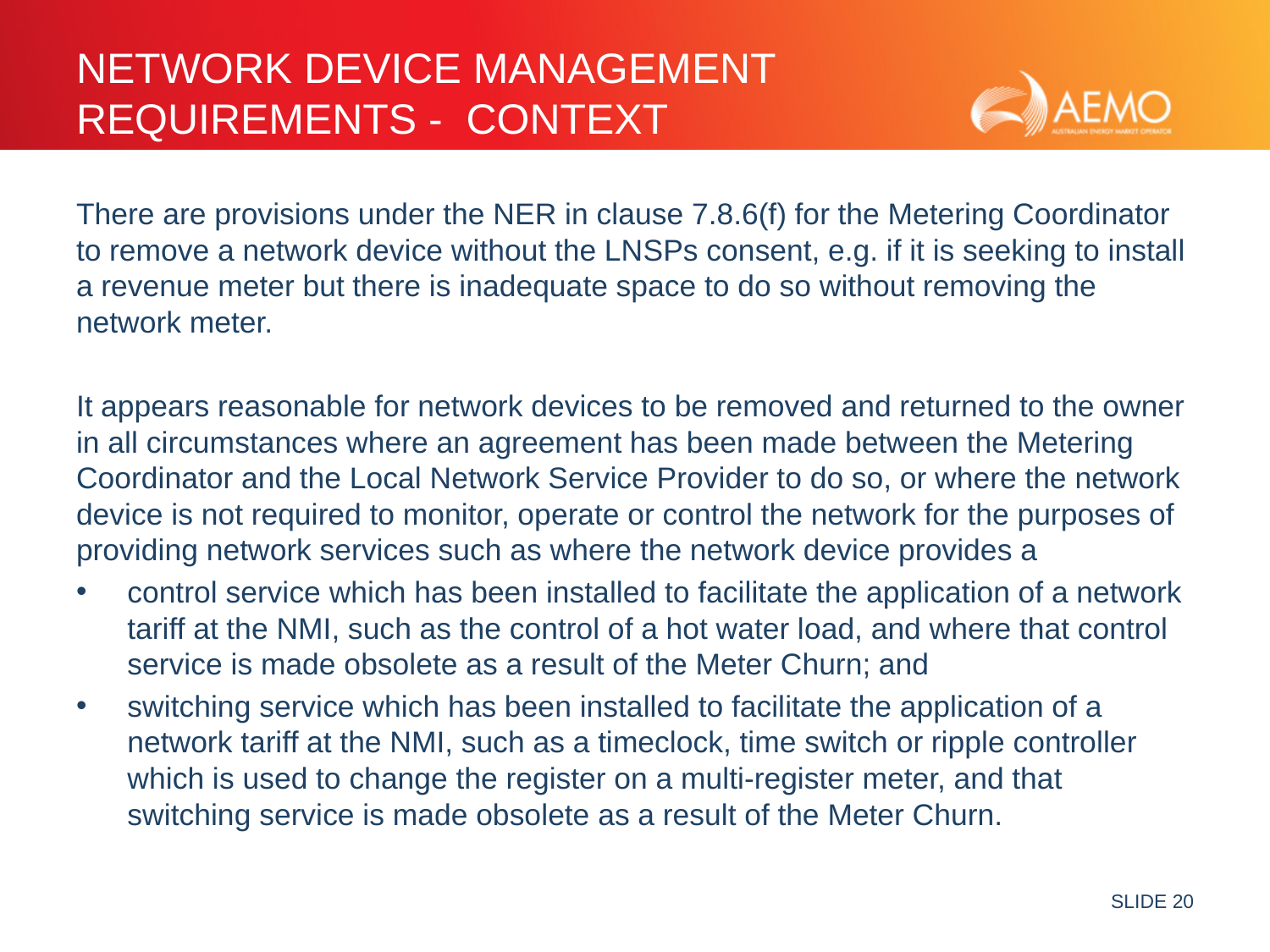

# Network Device Management Requirements -  Context
There are provisions under the NER in clause 7.8.6(f) for the Metering Coordinator to remove a network device without the LNSPs consent, e.g. if it is seeking to install a revenue meter but there is inadequate space to do so without removing the network meter.

It appears reasonable for network devices to be removed and returned to the owner in all circumstances where an agreement has been made between the Metering Coordinator and the Local Network Service Provider to do so, or where the network device is not required to monitor, operate or control the network for the purposes of providing network services such as where the network device provides a
control service which has been installed to facilitate the application of a network tariff at the NMI, such as the control of a hot water load, and where that control service is made obsolete as a result of the Meter Churn; and
switching service which has been installed to facilitate the application of a network tariff at the NMI, such as a timeclock, time switch or ripple controller which is used to change the register on a multi-register meter, and that switching service is made obsolete as a result of the Meter Churn.